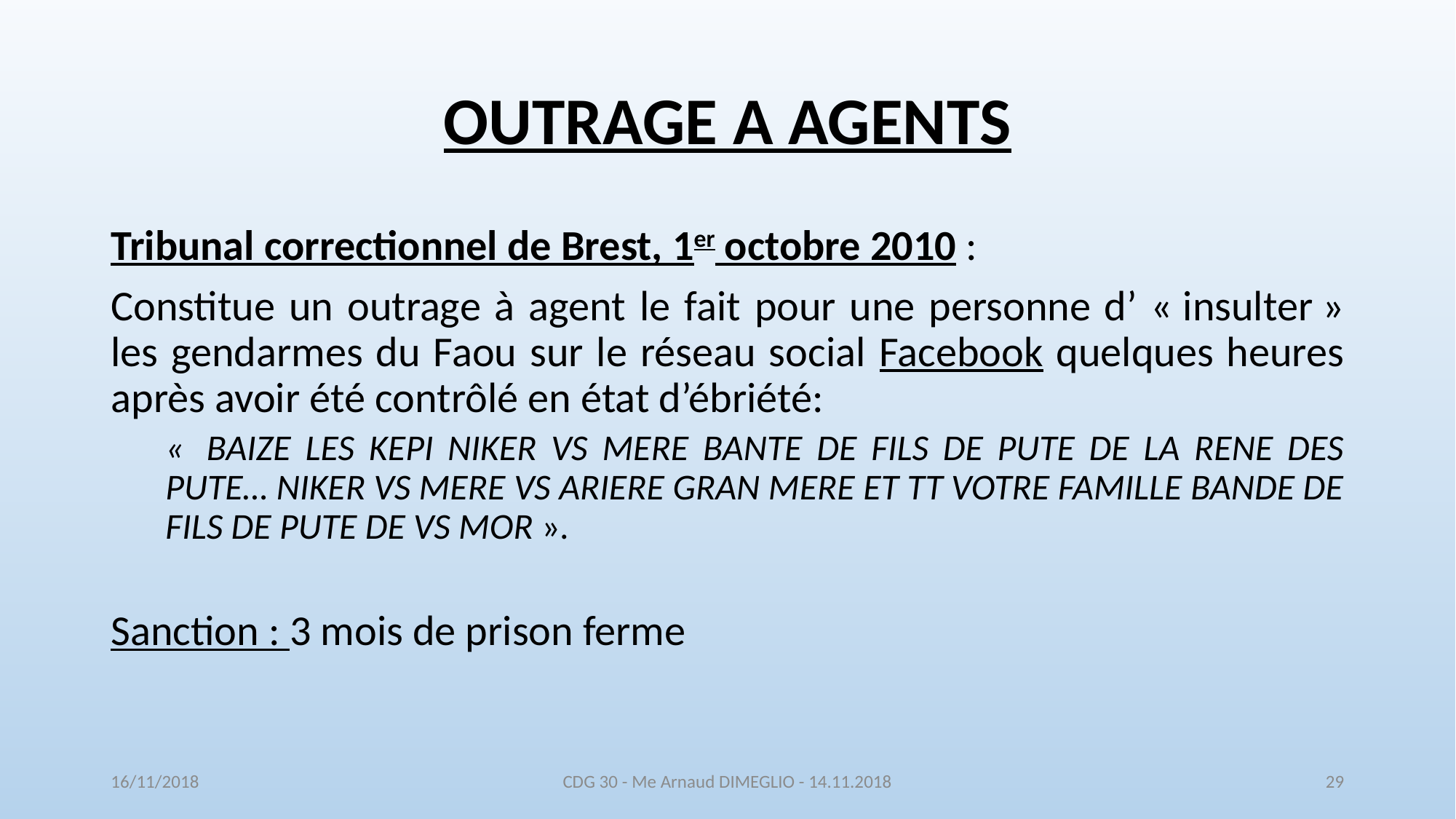

# OUTRAGE A AGENTS
Tribunal correctionnel de Brest, 1er octobre 2010 :
Constitue un outrage à agent le fait pour une personne d’ « insulter » les gendarmes du Faou sur le réseau social Facebook quelques heures après avoir été contrôlé en état d’ébriété:
«  BAIZE LES KEPI NIKER VS MERE BANTE DE FILS DE PUTE DE LA RENE DES PUTE… NIKER VS MERE VS ARIERE GRAN MERE ET TT VOTRE FAMILLE BANDE DE FILS DE PUTE DE VS MOR ».

Sanction : 3 mois de prison ferme
16/11/2018
CDG 30 - Me Arnaud DIMEGLIO - 14.11.2018
29